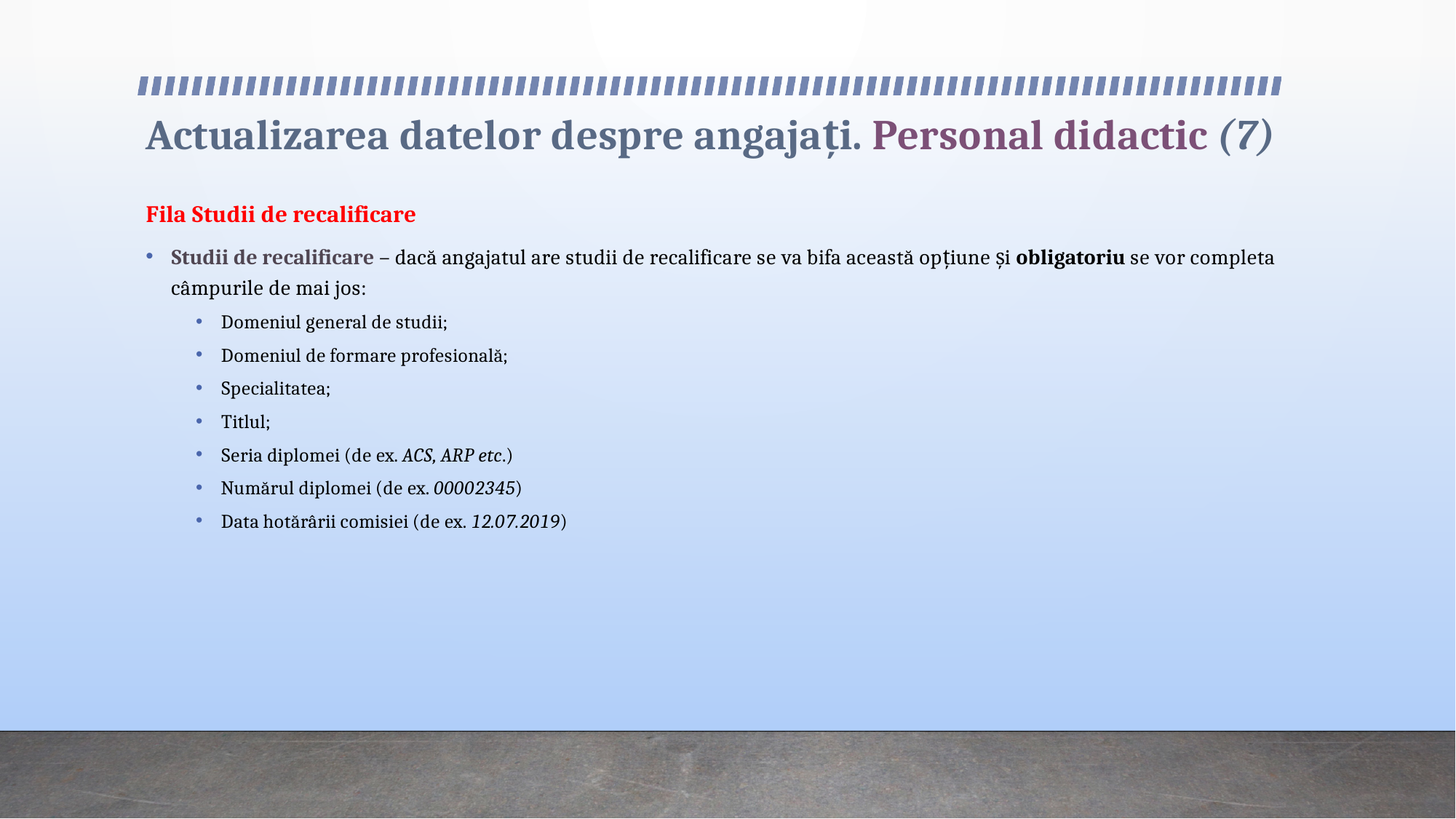

# Actualizarea datelor despre angajați. Personal didactic (7)
Fila Studii de recalificare
Studii de recalificare – dacă angajatul are studii de recalificare se va bifa această opțiune și obligatoriu se vor completa câmpurile de mai jos:
Domeniul general de studii;
Domeniul de formare profesională;
Specialitatea;
Titlul;
Seria diplomei (de ex. ACS, ARP etc.)
Numărul diplomei (de ex. 00002345)
Data hotărârii comisiei (de ex. 12.07.2019)